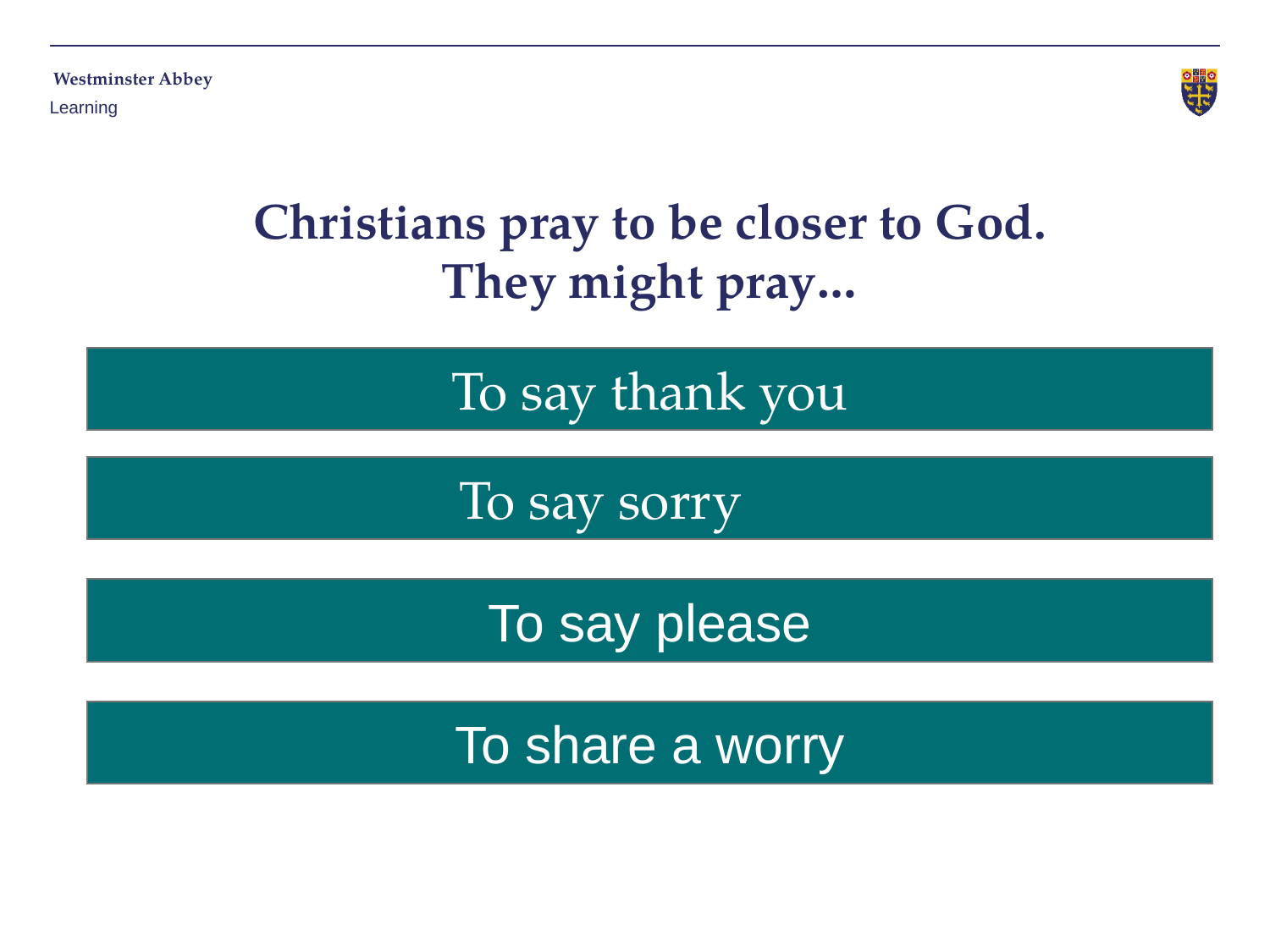

Learning
# Christians pray to be closer to God. They might pray…
To say thank you
To say sorry
To say please
To share a worry